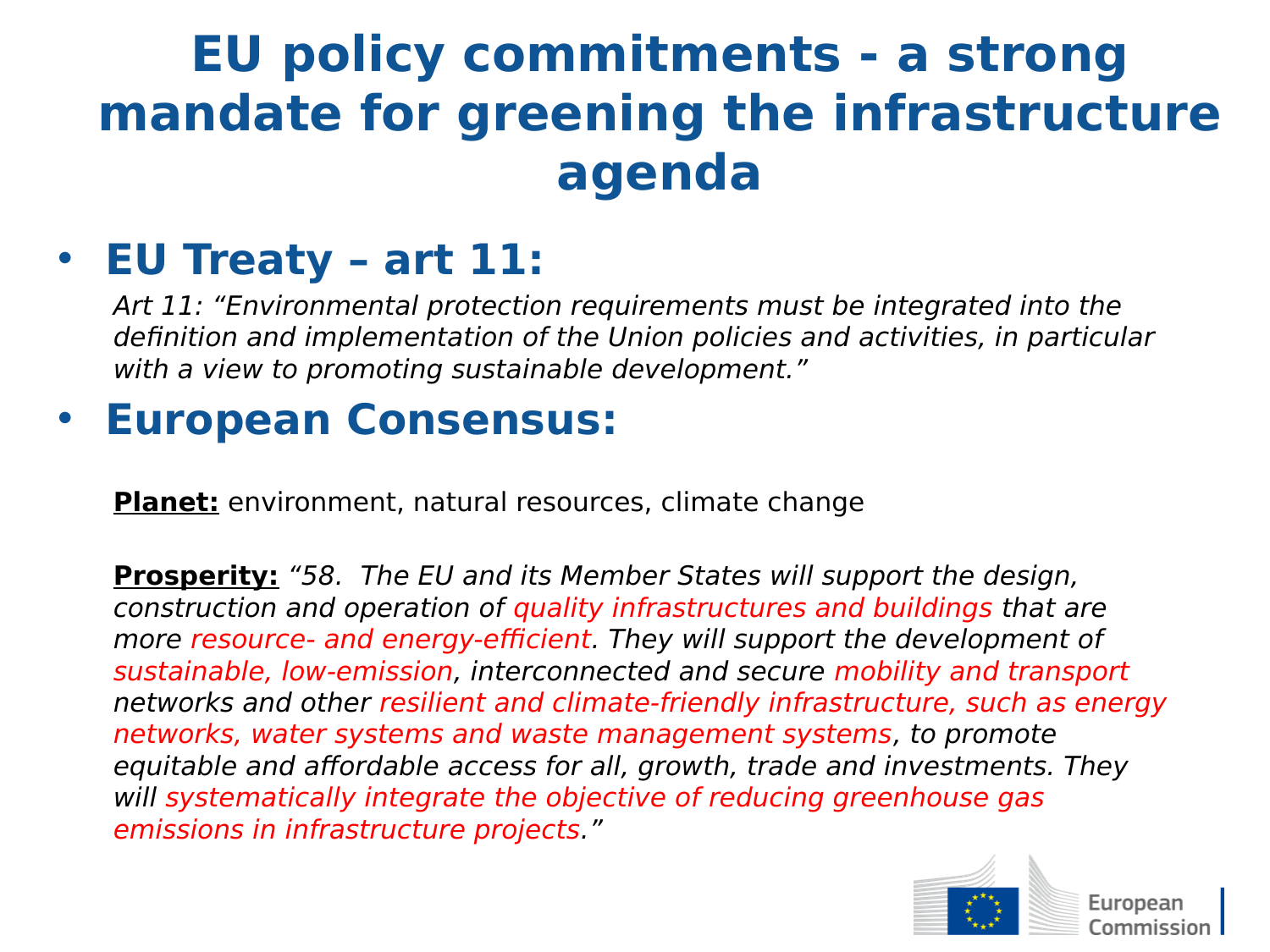

# EU policy commitments - a strong mandate for greening the infrastructure agenda
EU Treaty – art 11:
Art 11: “Environmental protection requirements must be integrated into the definition and implementation of the Union policies and activities, in particular with a view to promoting sustainable development.”
European Consensus:

Planet: environment, natural resources, climate change

Prosperity: “58.  The EU and its Member States will support the design, construction and operation of quality infrastructures and buildings that are more resource- and energy-efficient. They will support the development of sustainable, low-emission, interconnected and secure mobility and transport networks and other resilient and climate-friendly infrastructure, such as energy networks, water systems and waste management systems, to promote equitable and affordable access for all, growth, trade and investments. They will systematically integrate the objective of reducing greenhouse gas emissions in infrastructure projects.”